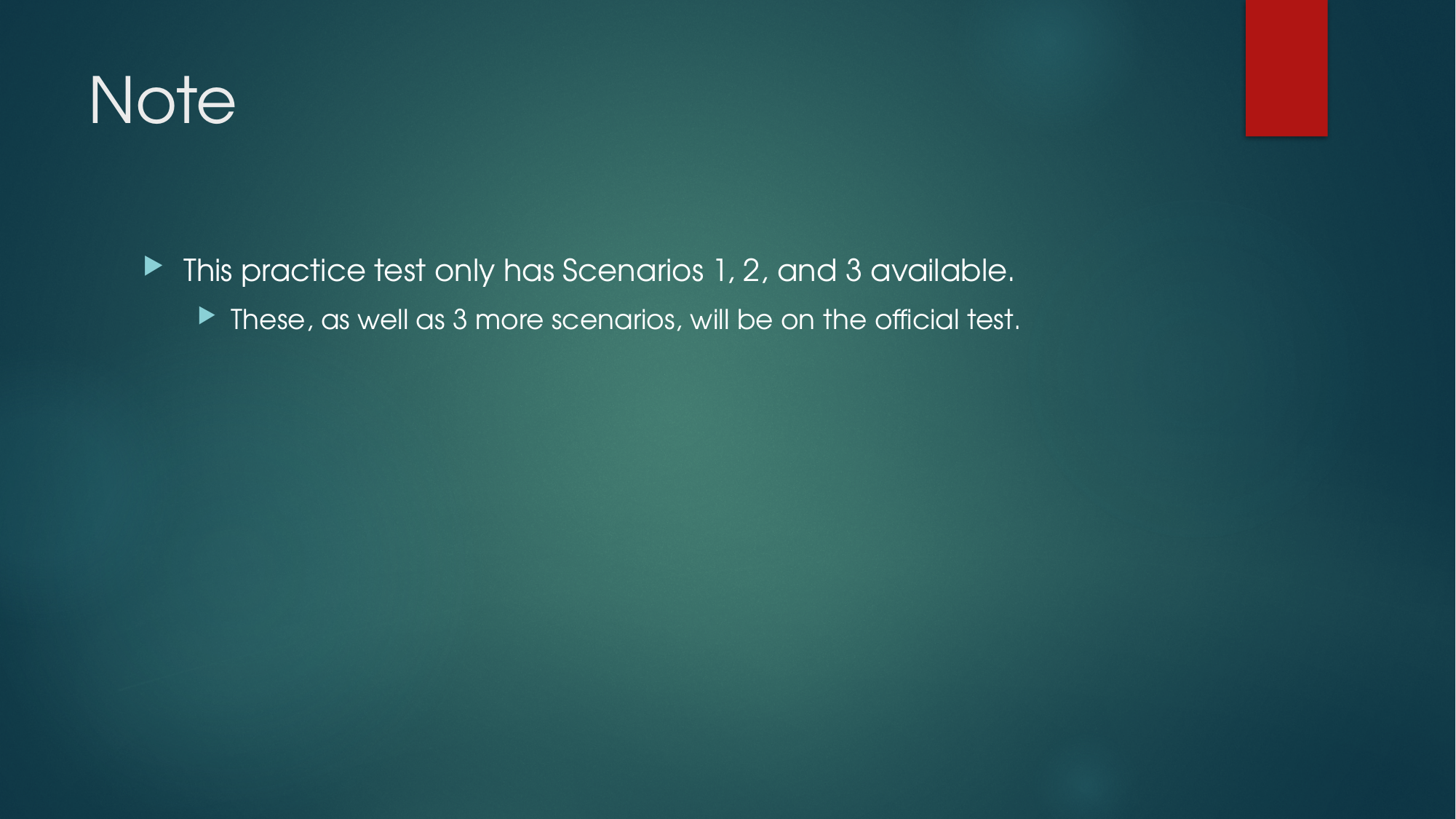

# Note
This practice test only has Scenarios 1, 2, and 3 available.
These, as well as 3 more scenarios, will be on the official test.